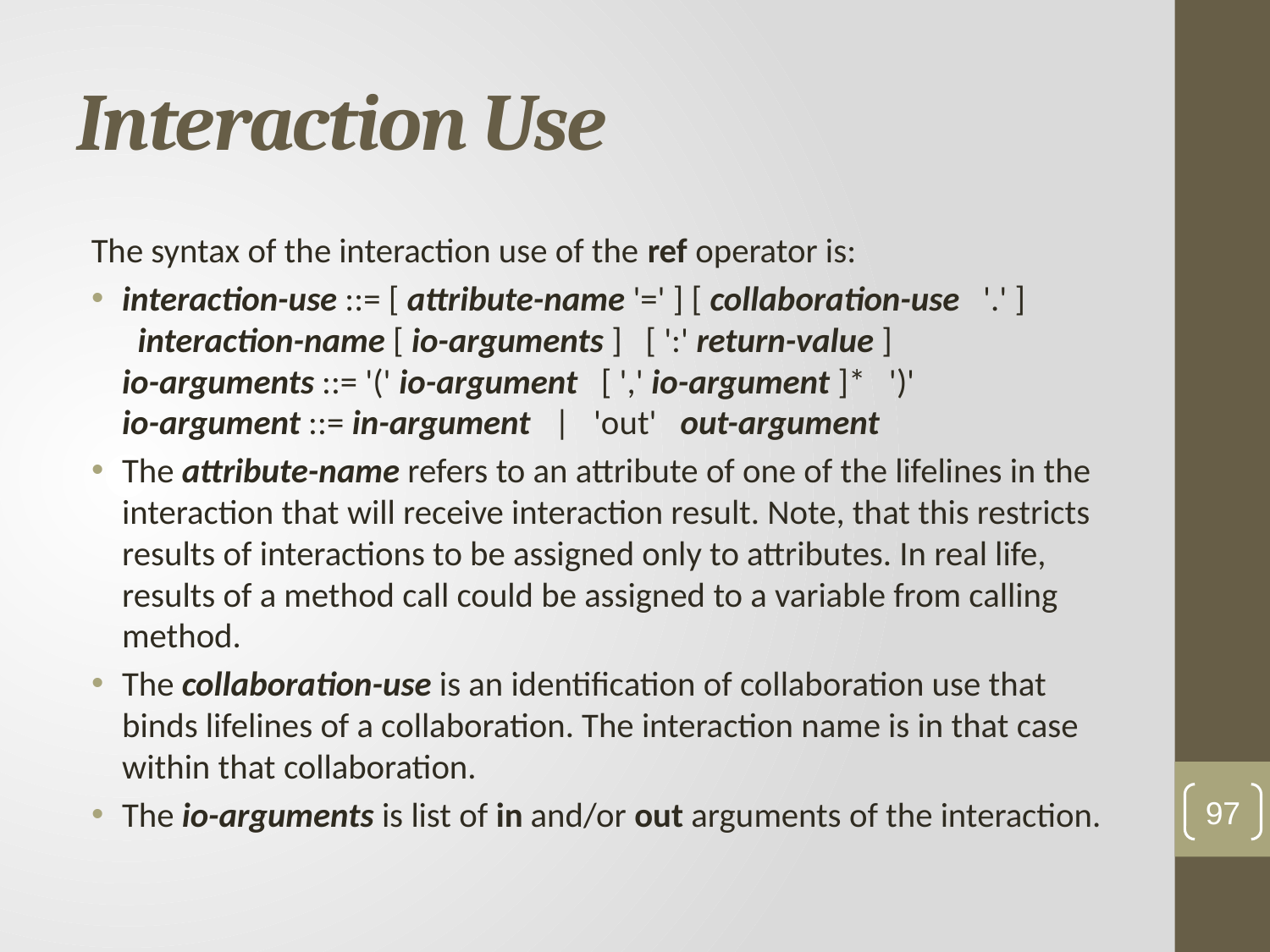

# Interaction Use
The syntax of the interaction use of the ref operator is:
interaction-use ::= [ attribute-name '=' ] [ collaboration-use   '.' ]   interaction-name [ io-arguments ]   [ ':' return-value ] 
io-arguments ::= '(' io-argument   [ ',' io-argument ]*   ')' 
io-argument ::= in-argument   |   'out'   out-argument
The attribute-name refers to an attribute of one of the lifelines in the interaction that will receive interaction result. Note, that this restricts results of interactions to be assigned only to attributes. In real life, results of a method call could be assigned to a variable from calling method.
The collaboration-use is an identification of collaboration use that binds lifelines of a collaboration. The interaction name is in that case within that collaboration.
The io-arguments is list of in and/or out arguments of the interaction.

97